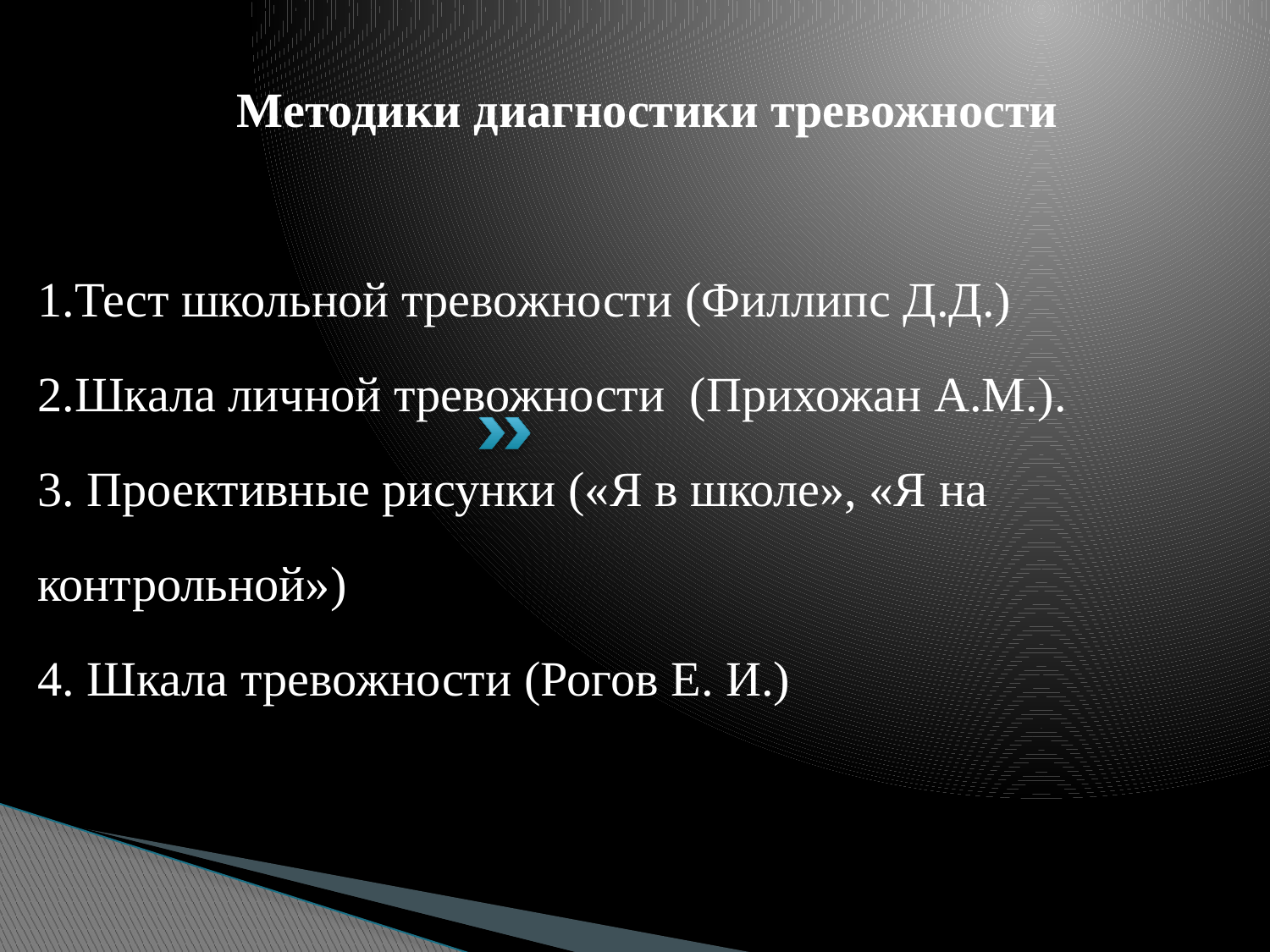

Методики диагностики тревожности

1.Тест школьной тревожности (Филлипс Д.Д.)
2.Шкала личной тревожности  (Прихожан А.М.).
3. Проективные рисунки («Я в школе», «Я на контрольной»)
4. Шкала тревожности (Рогов Е. И.)